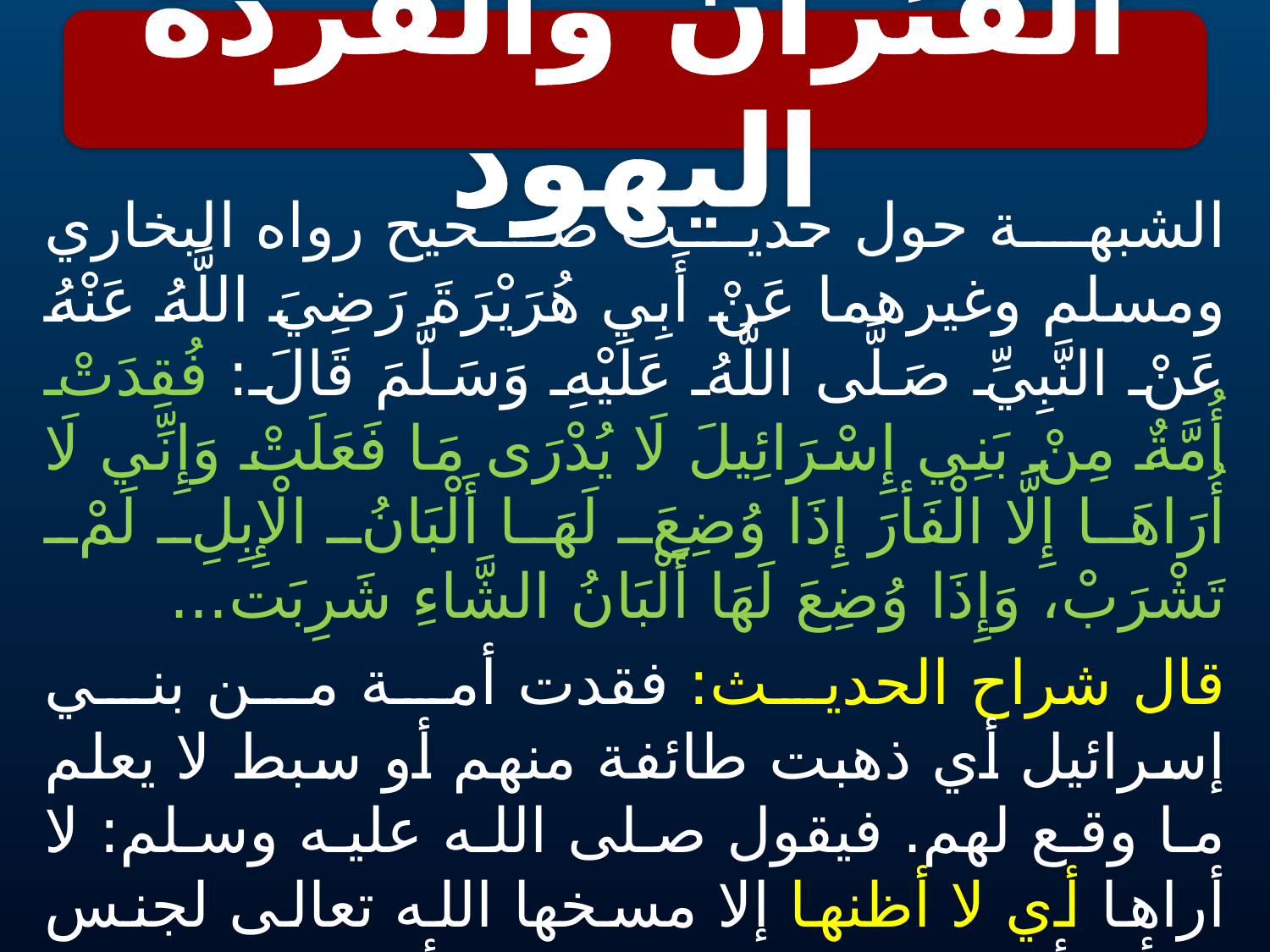

الفئران والقردة اليهود
#
الشبهة حول حديث صحيح رواه البخاري ومسلم وغيرهما عَنْ أَبِي هُرَيْرَةَ رَضِيَ اللَّهُ عَنْهُ عَنْ النَّبِيِّ صَلَّى اللَّهُ عَلَيْهِ وَسَلَّمَ قَالَ: فُقِدَتْ أُمَّةٌ مِنْ بَنِي إِسْرَائِيلَ لَا يُدْرَى مَا فَعَلَتْ وَإِنِّي لَا أُرَاهَا إِلَّا الْفَأرَ إِذَا وُضِعَ لَهَا أَلْبَانُ الْإِبِلِ لَمْ تَشْرَبْ، وَإِذَا وُضِعَ لَهَا أَلْبَانُ الشَّاءِ شَرِبَت...
قال شراح الحديث: فقدت أمة من بني إسرائيل أي ذهبت طائفة منهم أو سبط لا يعلم ما وقع لهم. فيقول صلى الله عليه وسلم: لا أراها أي لا أظنها إلا مسخها الله تعالى لجنس الفأر. ألا ترونها إذا وضع لها ألبان الإبل لم تشربه، وإذا وضع لها ألبان الشاء شربته ؟ ومعنى هذا أن لحوم الإبل وألبانها حرمت على بني إسرائيل دون لحوم الغنم وألبانها، فدل امتناع الفأرة من لبن الإبل دون الغنم على أنها مسخ من بني إسرائيل.